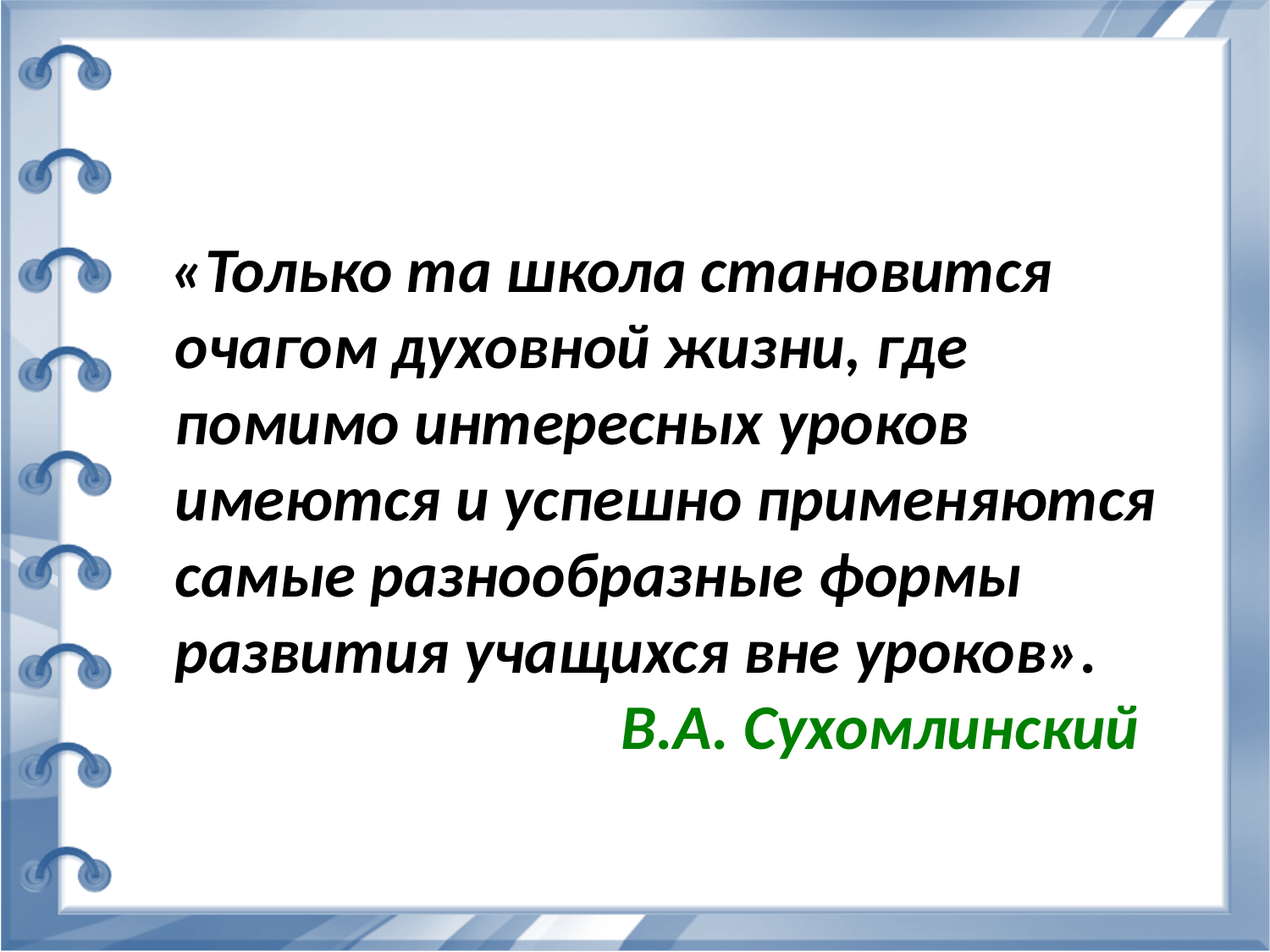

#
   «Только та школа становится очагом духовной жизни, где помимо интересных уроков имеются и успешно применяются самые разнообразные формы развития учащихся вне уроков».
                               В.А. Сухомлинский